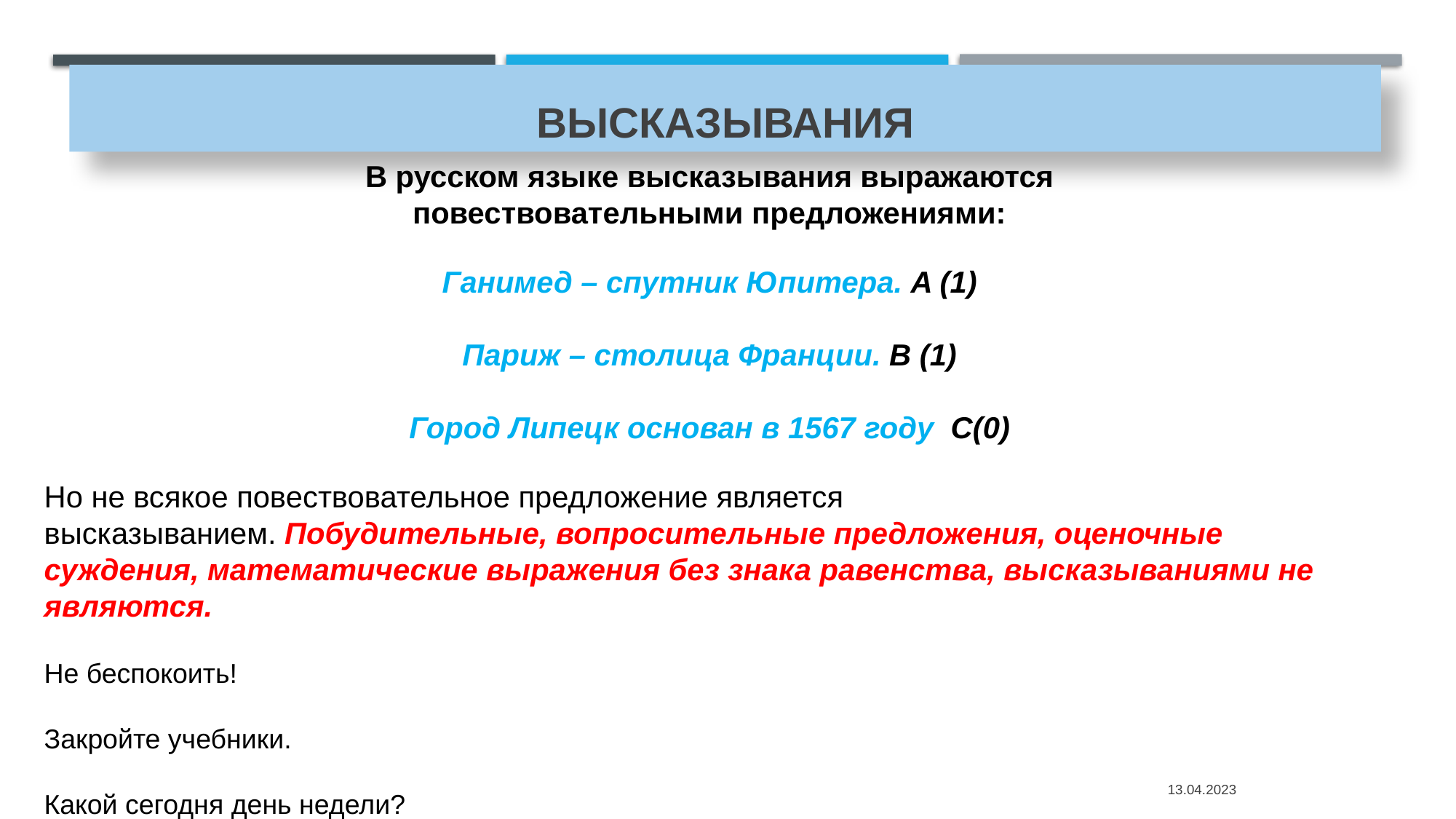

# Высказывания
В русском языке высказывания выражаются
повествовательными предложениями:

Ганимед – спутник Юпитера. A (1)

Париж – столица Франции. B (1)

Город Липецк основан в 1567 году  С(0)

Но не всякое повествовательное предложение является
высказыванием. Побудительные, вопросительные предложения, оценочные суждения, математические выражения без знака равенства, высказываниями не являются.

Не беспокоить!

Закройте учебники.

Какой сегодня день недели?
13.04.2023